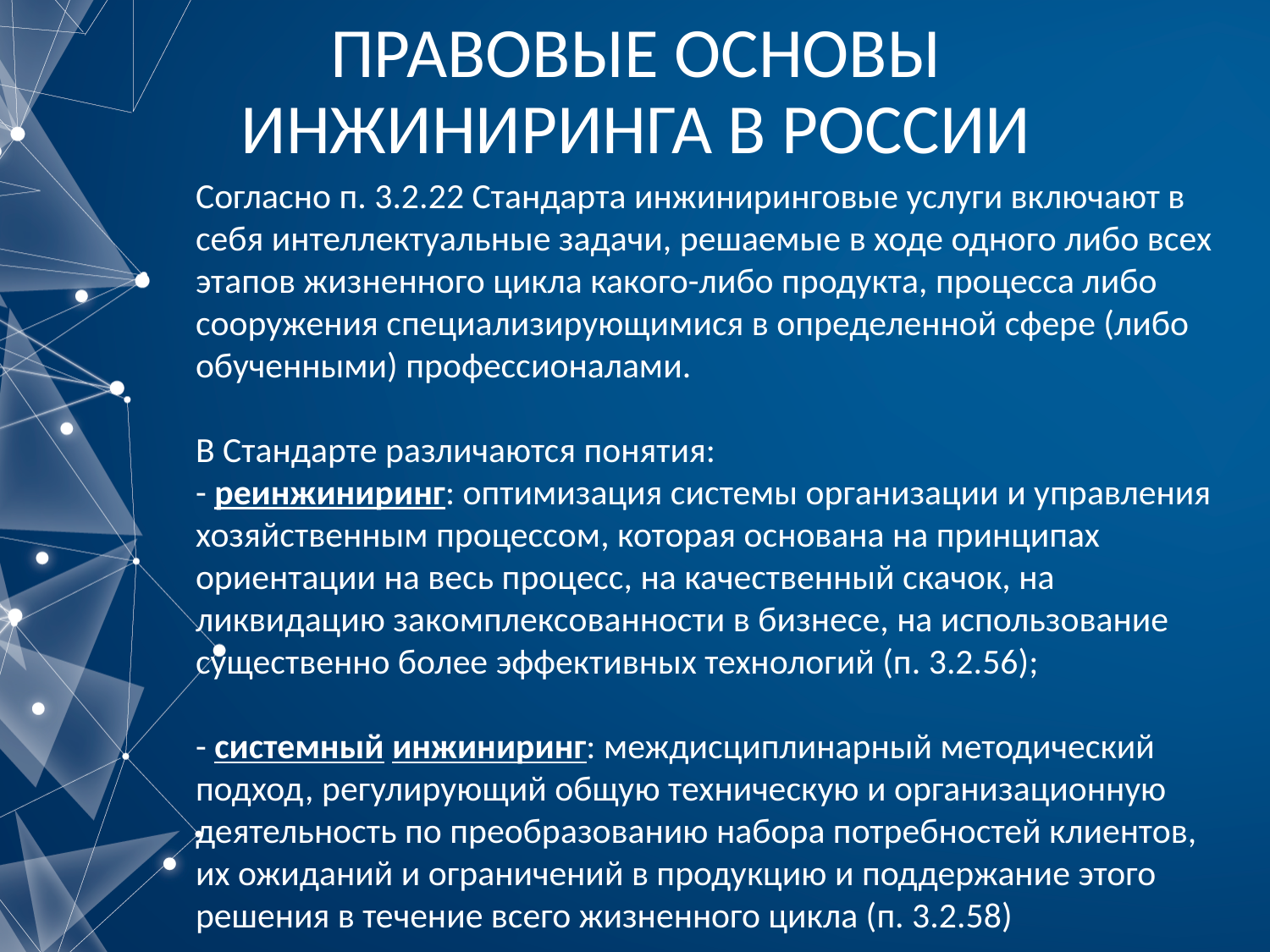

# ПРАВОВЫЕ ОСНОВЫ ИНЖИНИРИНГА В РОССИИ
Согласно п. 3.2.22 Стандарта инжиниринговые услуги включают в себя интеллектуальные задачи, решаемые в ходе одного либо всех этапов жизненного цикла какого-либо продукта, процесса либо сооружения специализирующимися в определенной сфере (либо обученными) профессионалами.

В Стандарте различаются понятия:
- реинжиниринг: оптимизация системы организации и управления хозяйственным процессом, которая основана на принципах ориентации на весь процесс, на качественный скачок, на ликвидацию закомплексованности в бизнесе, на использование существенно более эффективных технологий (п. 3.2.56);

- системный инжиниринг: междисциплинарный методический подход, регулирующий общую техническую и организационную деятельность по преобразованию набора потребностей клиентов, их ожиданий и ограничений в продукцию и поддержание этого решения в течение всего жизненного цикла (п. 3.2.58)